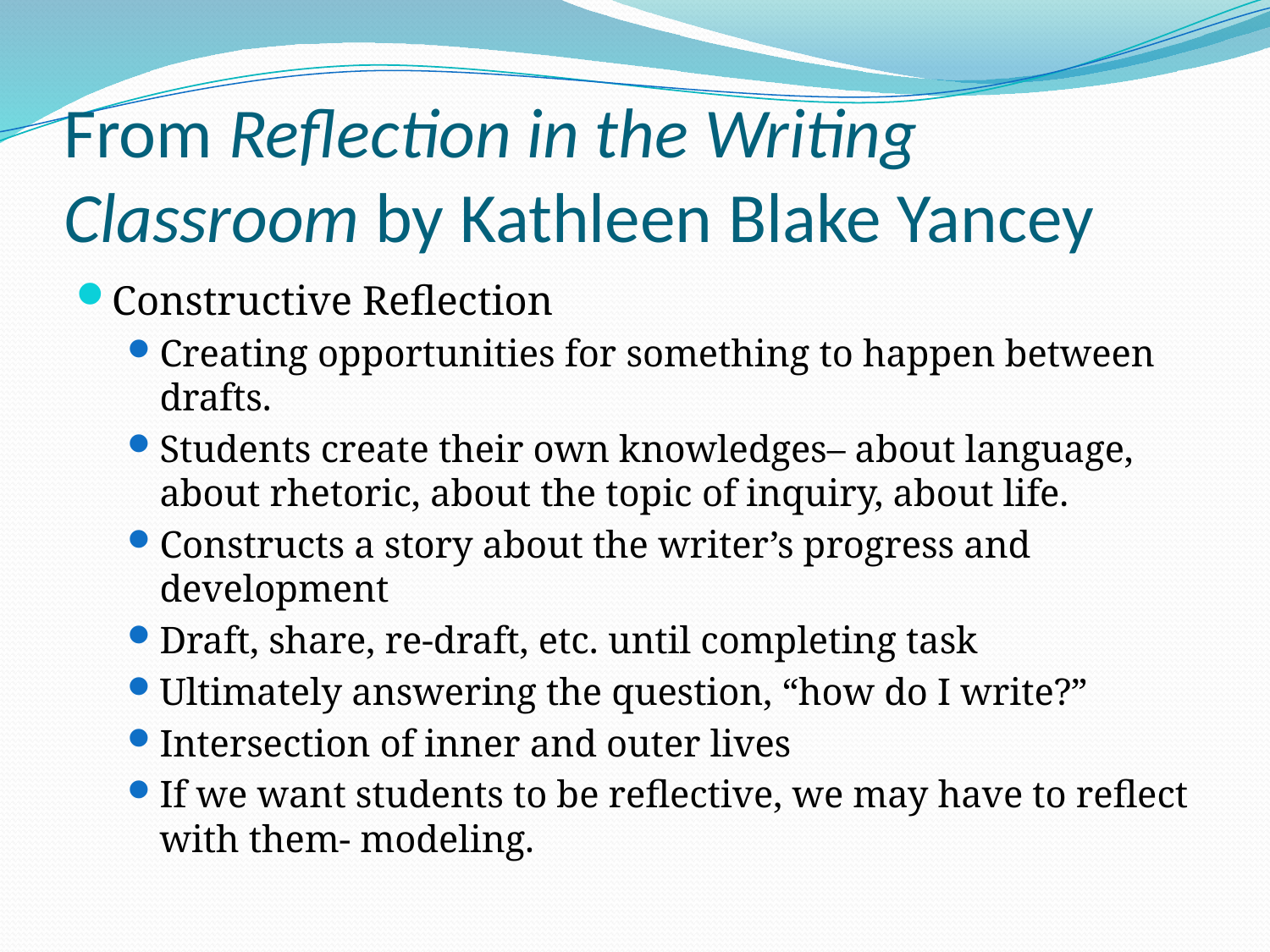

# From Reflection in the Writing Classroom by Kathleen Blake Yancey
Constructive Reflection
Creating opportunities for something to happen between drafts.
Students create their own knowledges– about language, about rhetoric, about the topic of inquiry, about life.
Constructs a story about the writer’s progress and development
Draft, share, re-draft, etc. until completing task
Ultimately answering the question, “how do I write?”
Intersection of inner and outer lives
If we want students to be reflective, we may have to reflect with them- modeling.